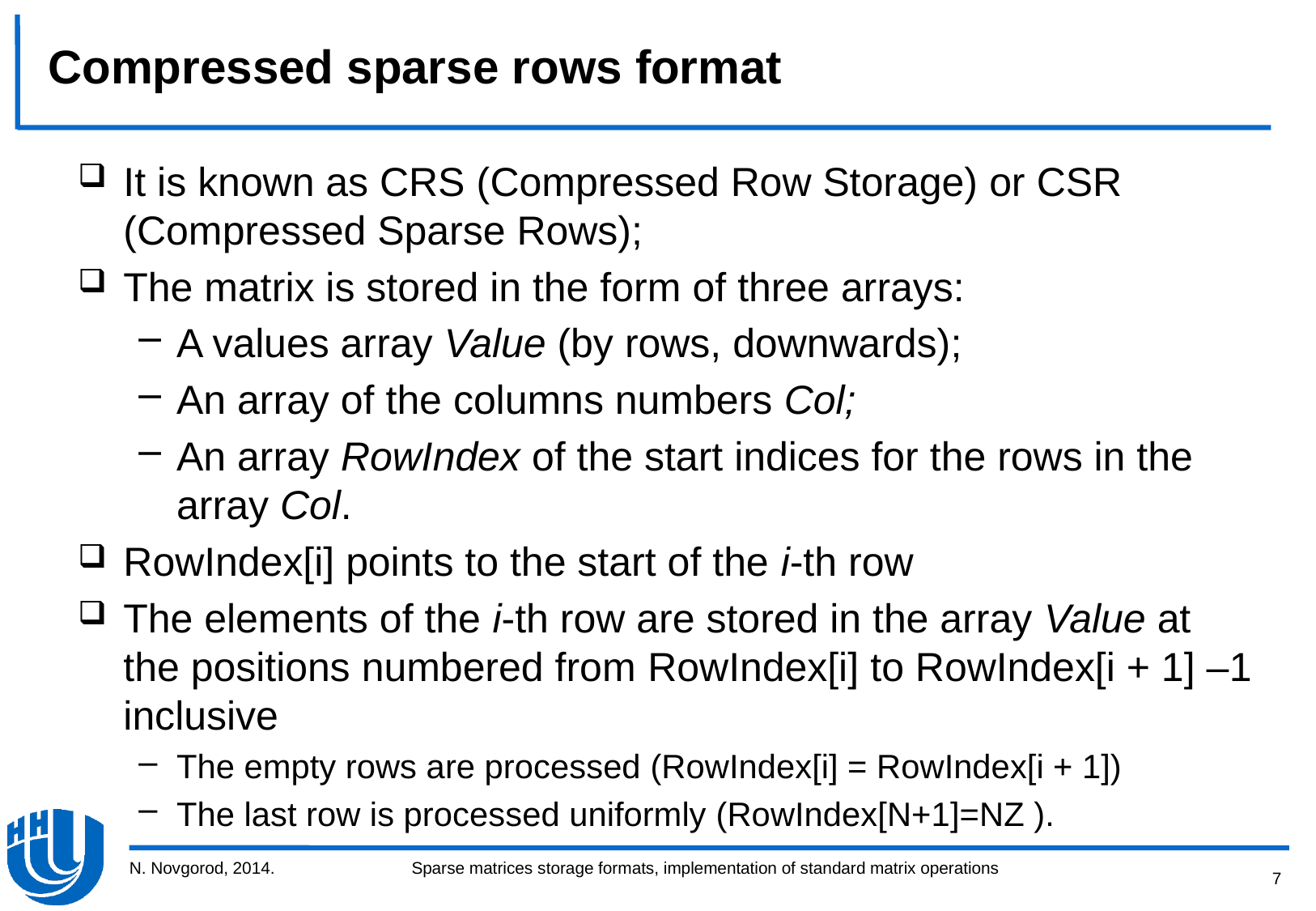

# Compressed sparse rows format
It is known as CRS (Compressed Row Storage) or CSR (Compressed Sparse Rows);
The matrix is stored in the form of three arrays:
A values array Value (by rows, downwards);
An array of the columns numbers Col;
An array RowIndex of the start indices for the rows in the array Col.
RowIndex[i] points to the start of the i-th row
The elements of the i-th row are stored in the array Value at the positions numbered from RowIndex[i] to RowIndex[i + 1] –1 inclusive
The empty rows are processed (RowIndex[i] = RowIndex[i + 1])
The last row is processed uniformly (RowIndex[N+1]=NZ ).

N. Novgorod, 2014.
7
Sparse matrices storage formats, implementation of standard matrix operations